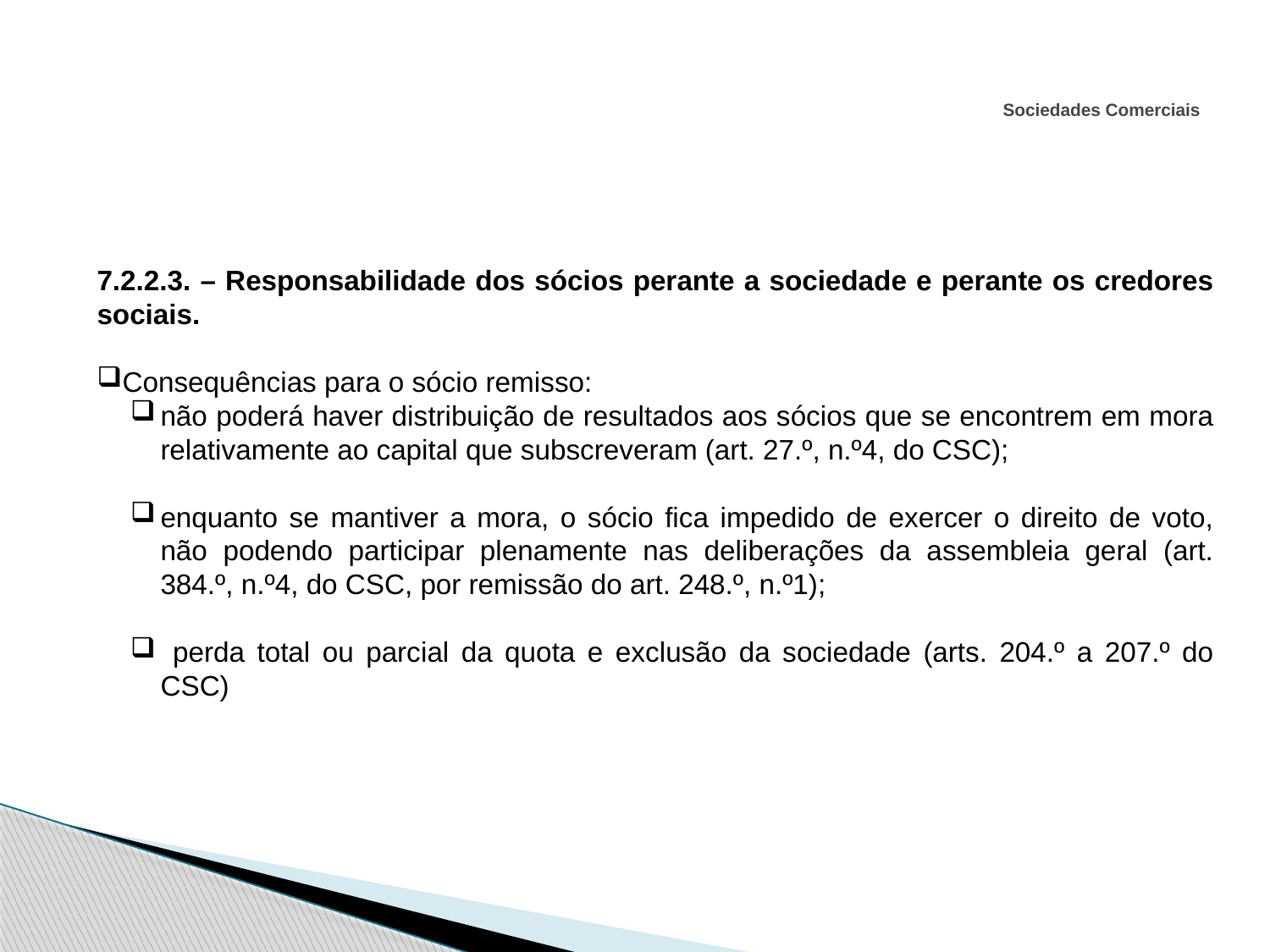

# Sociedades Comerciais

7.2.2.3. – Responsabilidade dos sócios perante a sociedade e perante os credores sociais.

Consequências para o sócio remisso:
não poderá haver distribuição de resultados aos sócios que se encontrem em mora relativamente ao capital que subscreveram (art. 27.º, n.º4, do CSC);

enquanto se mantiver a mora, o sócio fica impedido de exercer o direito de voto, não podendo participar plenamente nas deliberações da assembleia geral (art. 384.º, n.º4, do CSC, por remissão do art. 248.º, n.º1);

 perda total ou parcial da quota e exclusão da sociedade (arts. 204.º a 207.º do CSC)